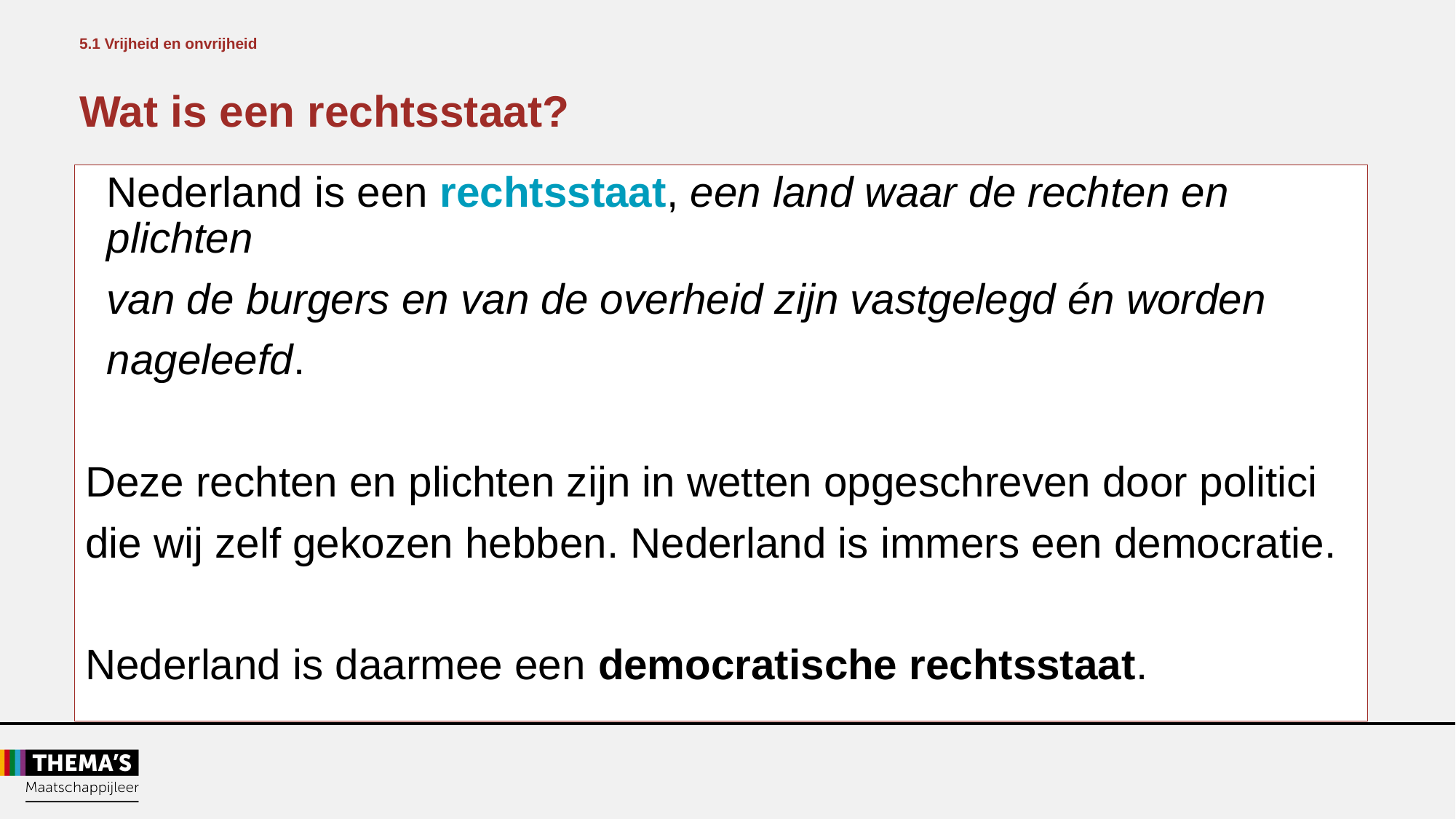

5.1 Vrijheid en onvrijheid
Wat is een rechtsstaat?
Nederland is een rechtsstaat, een land waar de rechten en plichten
van de burgers en van de overheid zijn vastgelegd én worden
nageleefd.

Deze rechten en plichten zijn in wetten opgeschreven door politici
die wij zelf gekozen hebben. Nederland is immers een democratie.

Nederland is daarmee een democratische rechtsstaat.